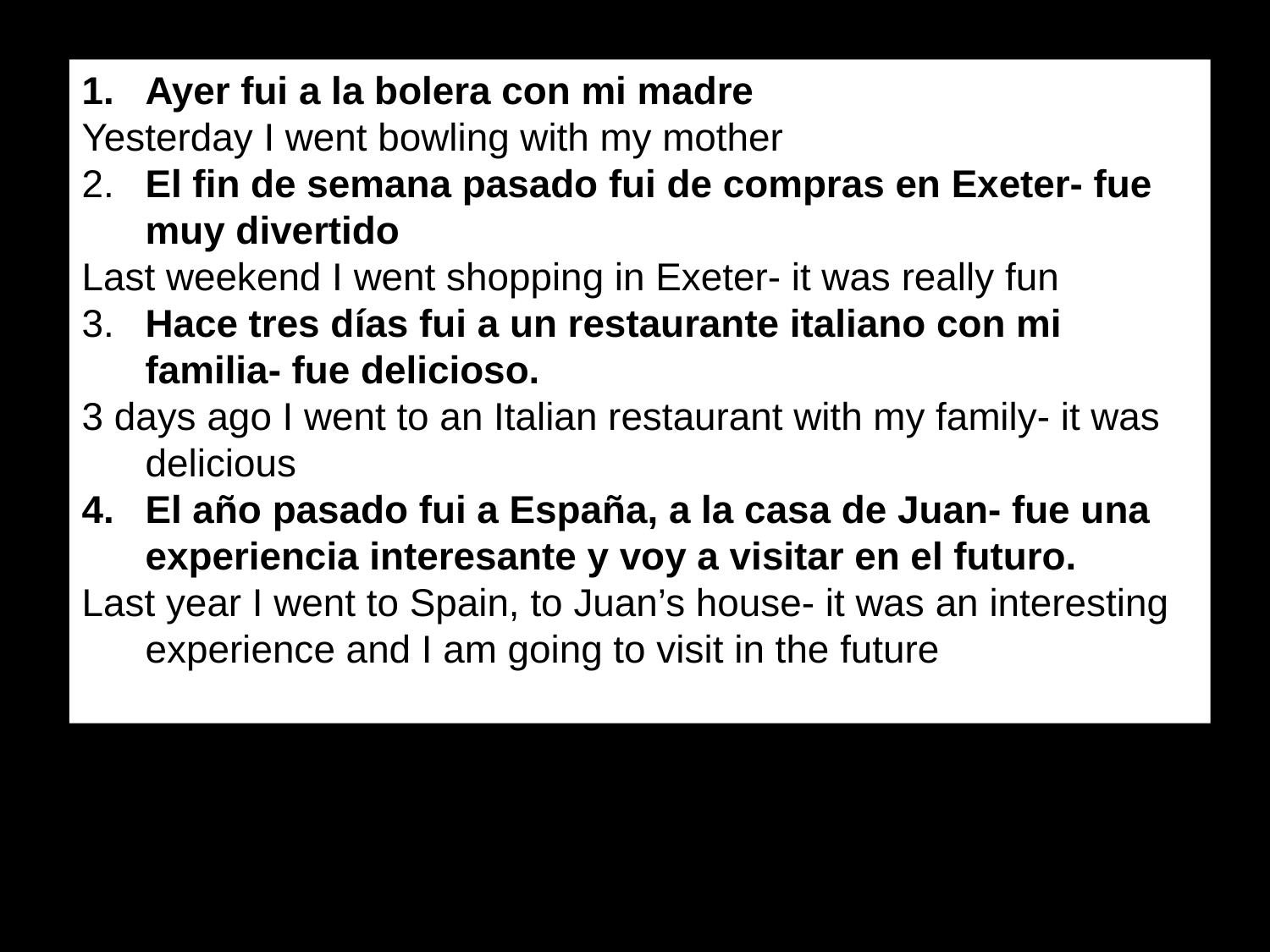

Ayer fui a la bolera con mi madre
Yesterday I went bowling with my mother
2.	El fin de semana pasado fui de compras en Exeter- fue muy divertido
Last weekend I went shopping in Exeter- it was really fun
3.	Hace tres días fui a un restaurante italiano con mi familia- fue delicioso.
3 days ago I went to an Italian restaurant with my family- it was delicious
El año pasado fui a España, a la casa de Juan- fue una experiencia interesante y voy a visitar en el futuro.
Last year I went to Spain, to Juan’s house- it was an interesting experience and I am going to visit in the future